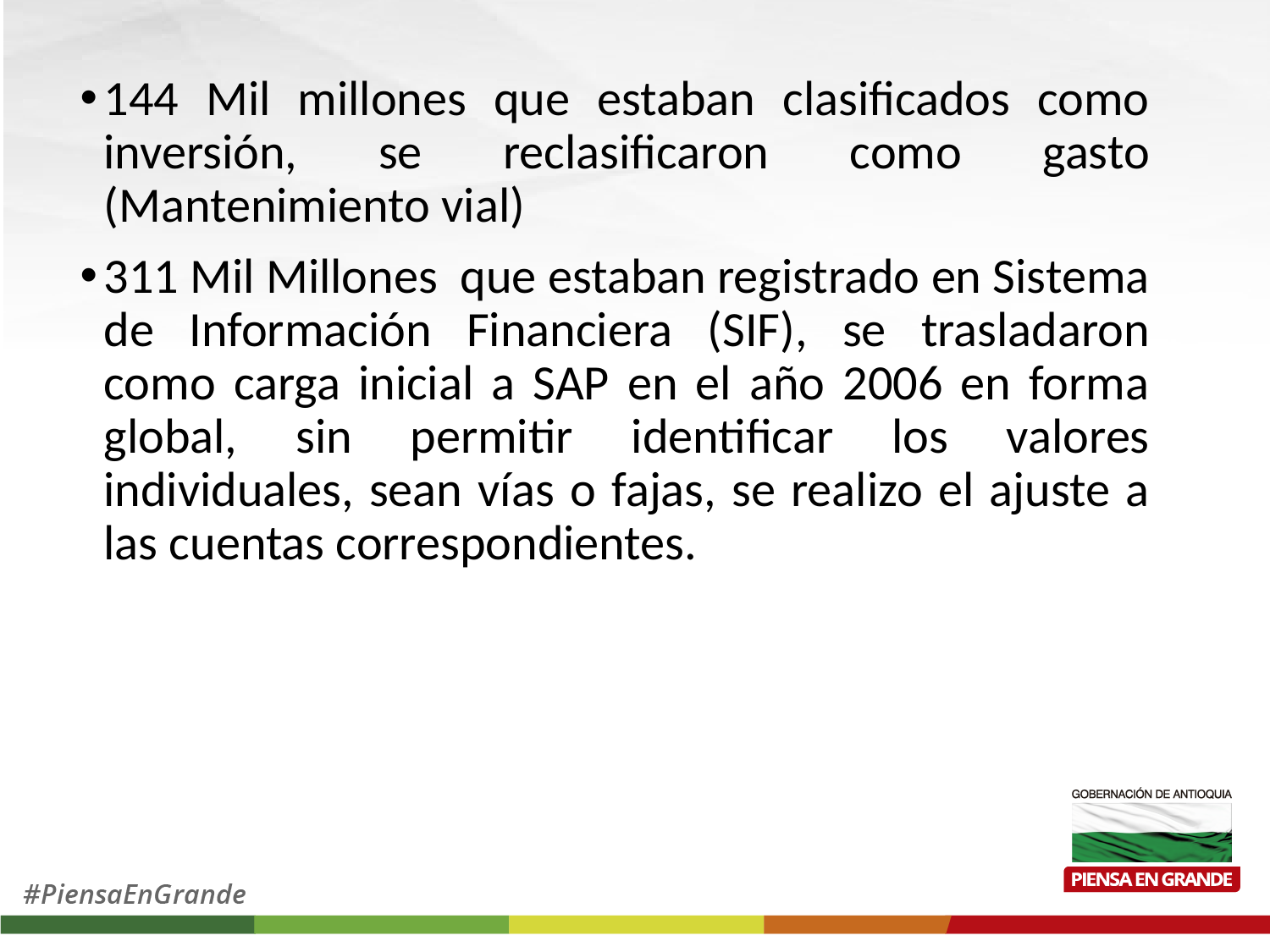

144 Mil millones que estaban clasificados como inversión, se reclasificaron como gasto (Mantenimiento vial)
311 Mil Millones  que estaban registrado en Sistema de Información Financiera (SIF), se trasladaron como carga inicial a SAP en el año 2006 en forma global, sin permitir identificar los valores individuales, sean vías o fajas, se realizo el ajuste a las cuentas correspondientes.